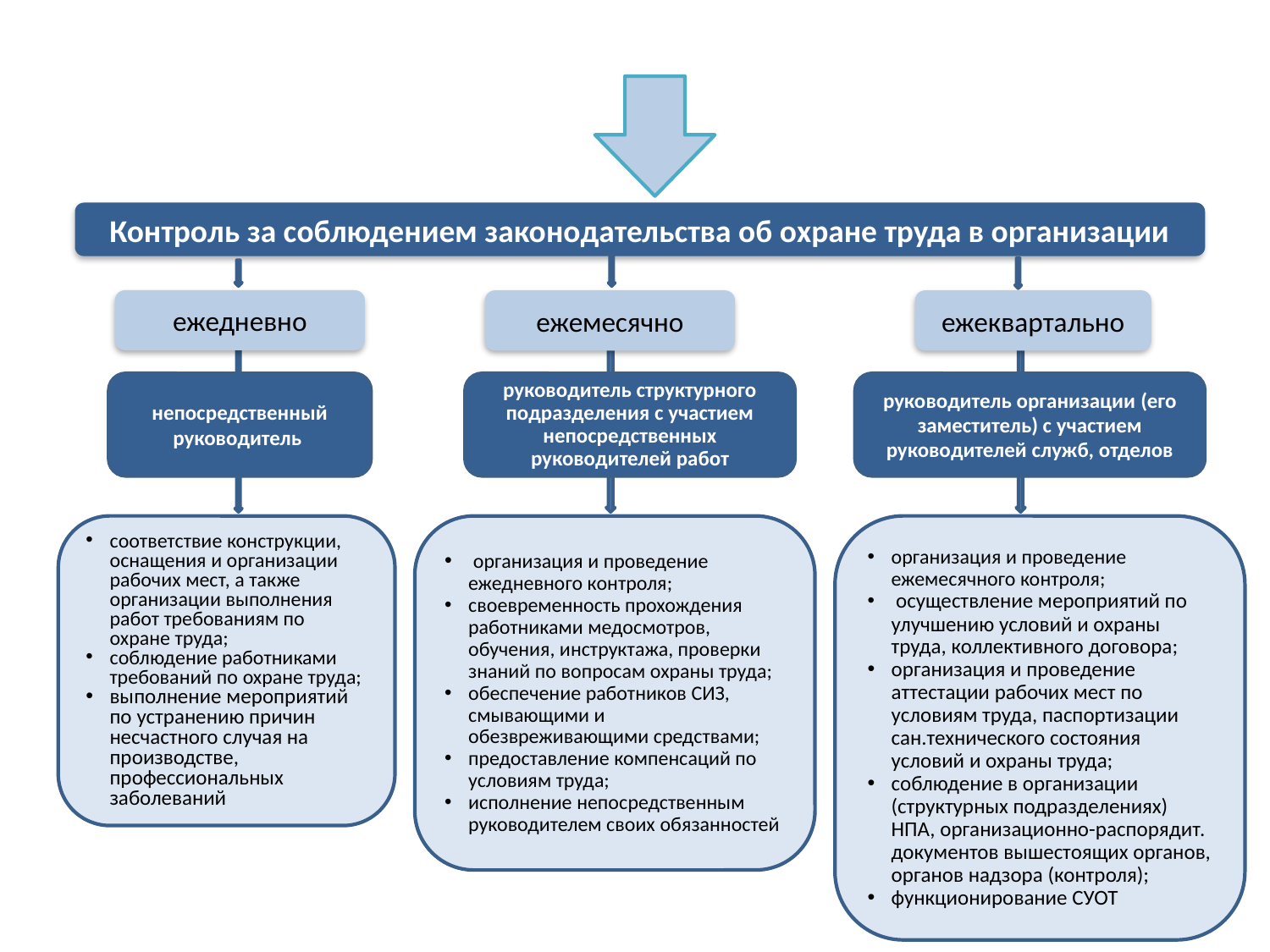

Контроль за соблюдением законодательства об охране труда в организации

ежедневно
ежемесячно
ежеквартально

непосредственный руководитель
руководитель структурного подразделения с участием непосредственных руководителей работ
руководитель организации (его заместитель) с участием руководителей служб, отделов
соответствие конструкции, оснащения и организации рабочих мест, а также организации выполнения работ требованиям по охране труда;
соблюдение работниками требований по охране труда;
выполнение мероприятий по устранению причин несчастного случая на производстве, профессиональных заболеваний
 организация и проведение ежедневного контроля;
своевременность прохождения работниками медосмотров, обучения, инструктажа, проверки знаний по вопросам охраны труда;
обеспечение работников СИЗ, смывающими и обезвреживающими средствами;
предоставление компенсаций по условиям труда;
исполнение непосредственным руководителем своих обязанностей
организация и проведение ежемесячного контроля;
 осуществление мероприятий по улучшению условий и охраны труда, коллективного договора;
организация и проведение аттестации рабочих мест по условиям труда, паспортизации сан.технического состояния условий и охраны труда;
соблюдение в организации (структурных подразделениях) НПА, организационно-распорядит. документов вышестоящих органов, органов надзора (контроля);
функционирование СУОТ
#